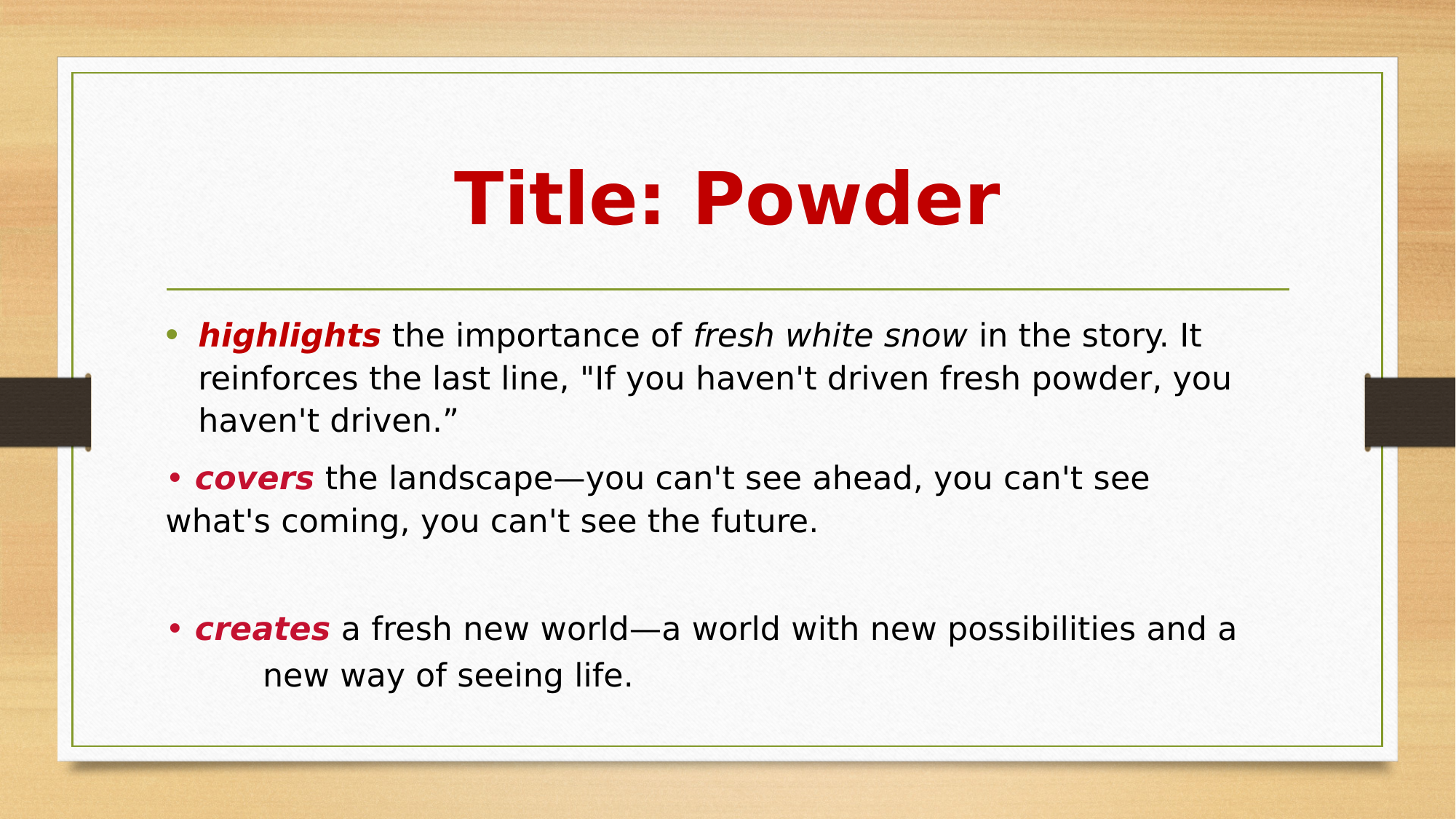

# Title: Powder
highlights the importance of fresh white snow in the story. It reinforces the last line, "If you haven't driven fresh powder, you haven't driven.”
• covers the landscape—you can't see ahead, you can't see 	what's coming, you can't see the future.
• creates a fresh new world—a world with new possibilities and a	new way of seeing life.